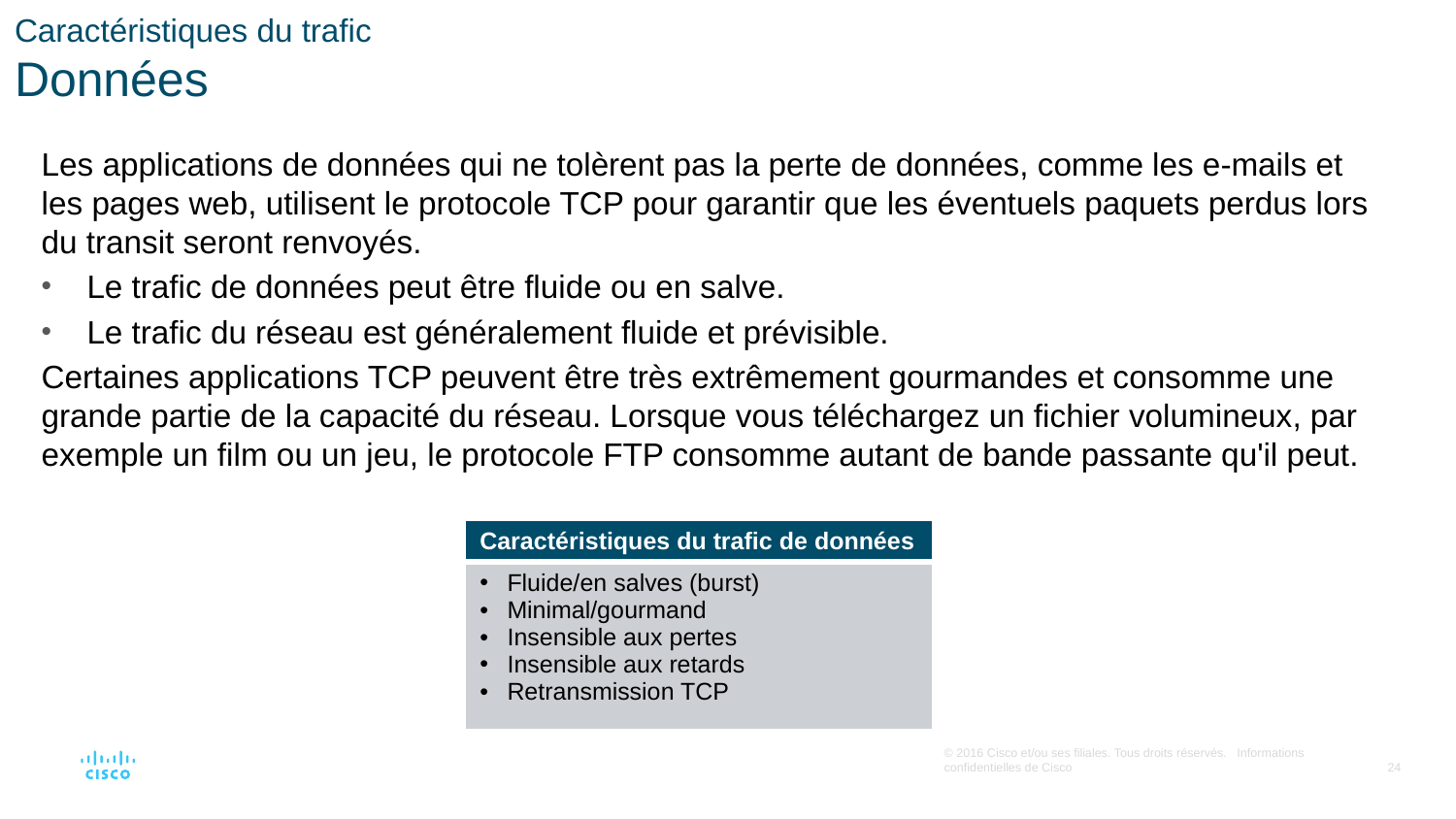

# Caractéristiques du trafic Données
Les applications de données qui ne tolèrent pas la perte de données, comme les e-mails et les pages web, utilisent le protocole TCP pour garantir que les éventuels paquets perdus lors du transit seront renvoyés.
Le trafic de données peut être fluide ou en salve.
Le trafic du réseau est généralement fluide et prévisible.
Certaines applications TCP peuvent être très extrêmement gourmandes et consomme une grande partie de la capacité du réseau. Lorsque vous téléchargez un fichier volumineux, par exemple un film ou un jeu, le protocole FTP consomme autant de bande passante qu'il peut.
| Caractéristiques du trafic de données |
| --- |
| Fluide/en salves (burst) Minimal/gourmand Insensible aux pertes Insensible aux retards Retransmission TCP |